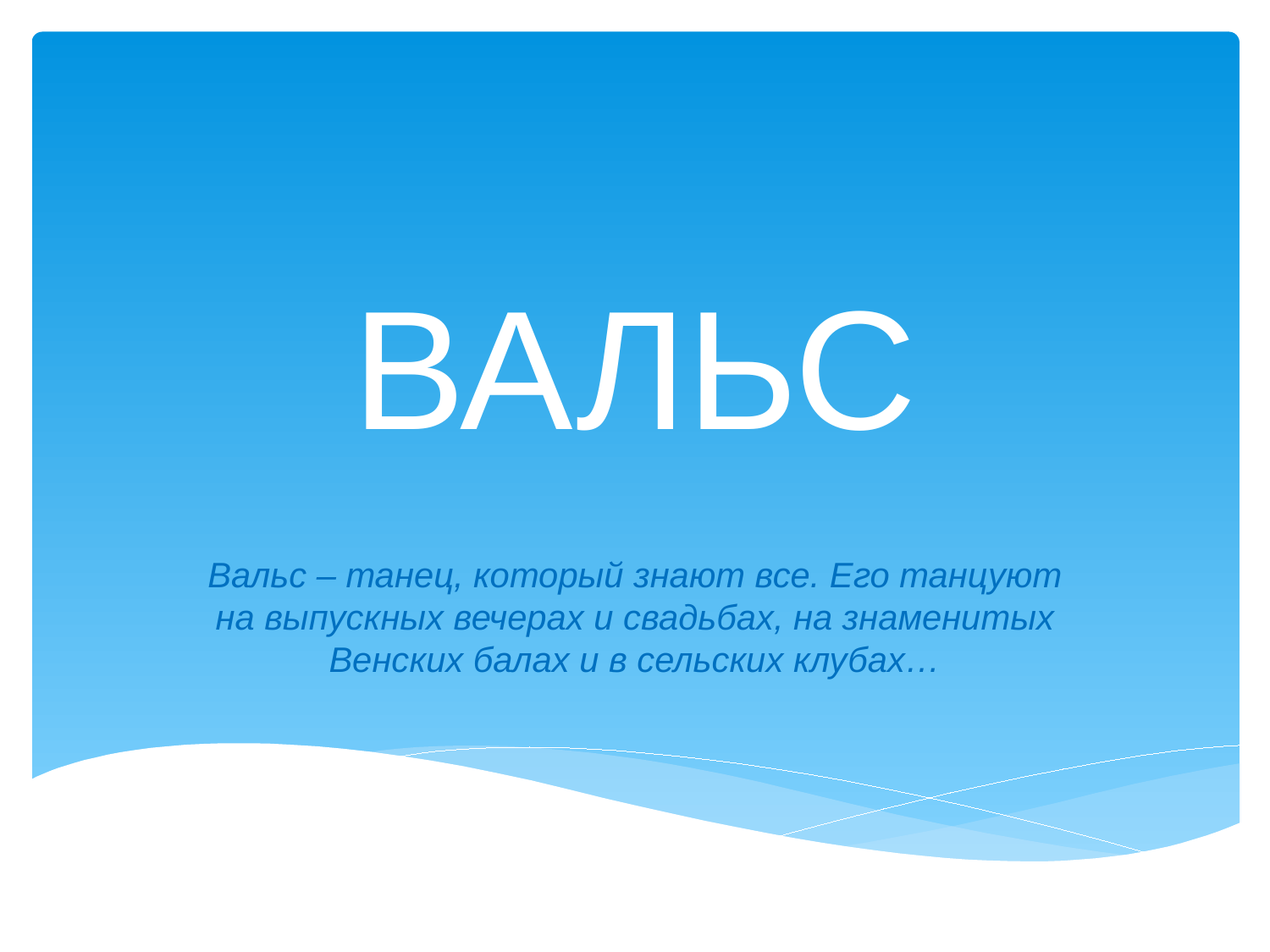

# ВАЛЬС
Вальс – танец, который знают все. Его танцуют на выпускных вечерах и свадьбах, на знаменитых Венских балах и в сельских клубах…